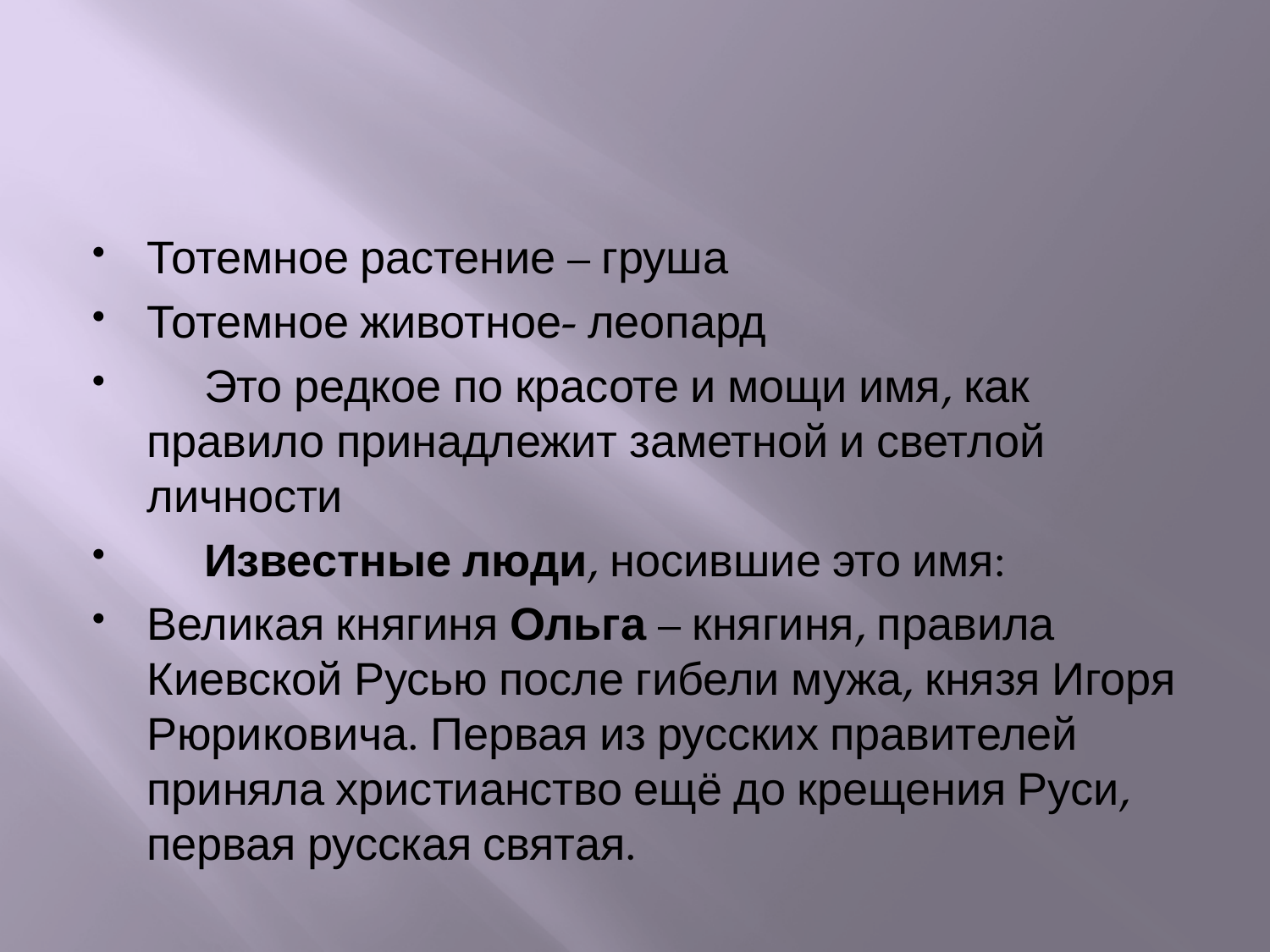

#
Тотемное растение – груша
Тотемное животное- леопард
     Это редкое по красоте и мощи имя, как правило принадлежит заметной и светлой личности
     Известные люди, носившие это имя:
Великая княгиня Ольга – княгиня, правила Киевской Русью после гибели мужа, князя Игоря Рюриковича. Первая из русских правителей приняла христианство ещё до крещения Руси, первая русская святая.